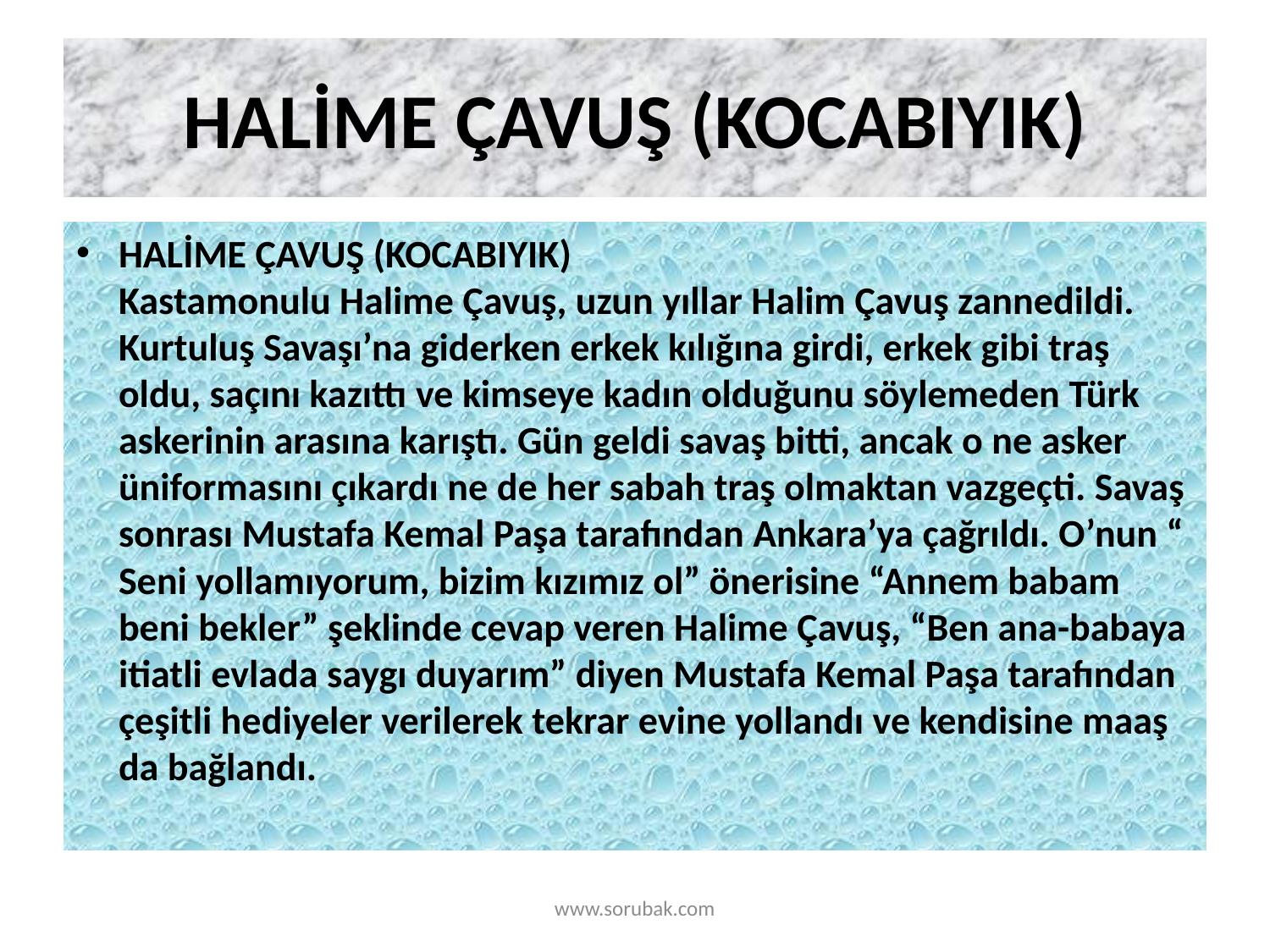

# HALİME ÇAVUŞ (KOCABIYIK)
HALİME ÇAVUŞ (KOCABIYIK)
Kastamonulu Halime Çavuş, uzun yıllar Halim Çavuş zannedildi. Kurtuluş Savaşı’na giderken erkek kılığına girdi, erkek gibi traş oldu, saçını kazıttı ve kimseye kadın olduğunu söylemeden Türk askerinin arasına karıştı. Gün geldi savaş bitti, ancak o ne asker üniformasını çıkardı ne de her sabah traş olmaktan vazgeçti. Savaş sonrası Mustafa Kemal Paşa tarafından Ankara’ya çağrıldı. O’nun “ Seni yollamıyorum, bizim kızımız ol” önerisine “Annem babam beni bekler” şeklinde cevap veren Halime Çavuş, “Ben ana-babaya itiatli evlada saygı duyarım” diyen Mustafa Kemal Paşa tarafından çeşitli hediyeler verilerek tekrar evine yollandı ve kendisine maaş da bağlandı.
www.sorubak.com